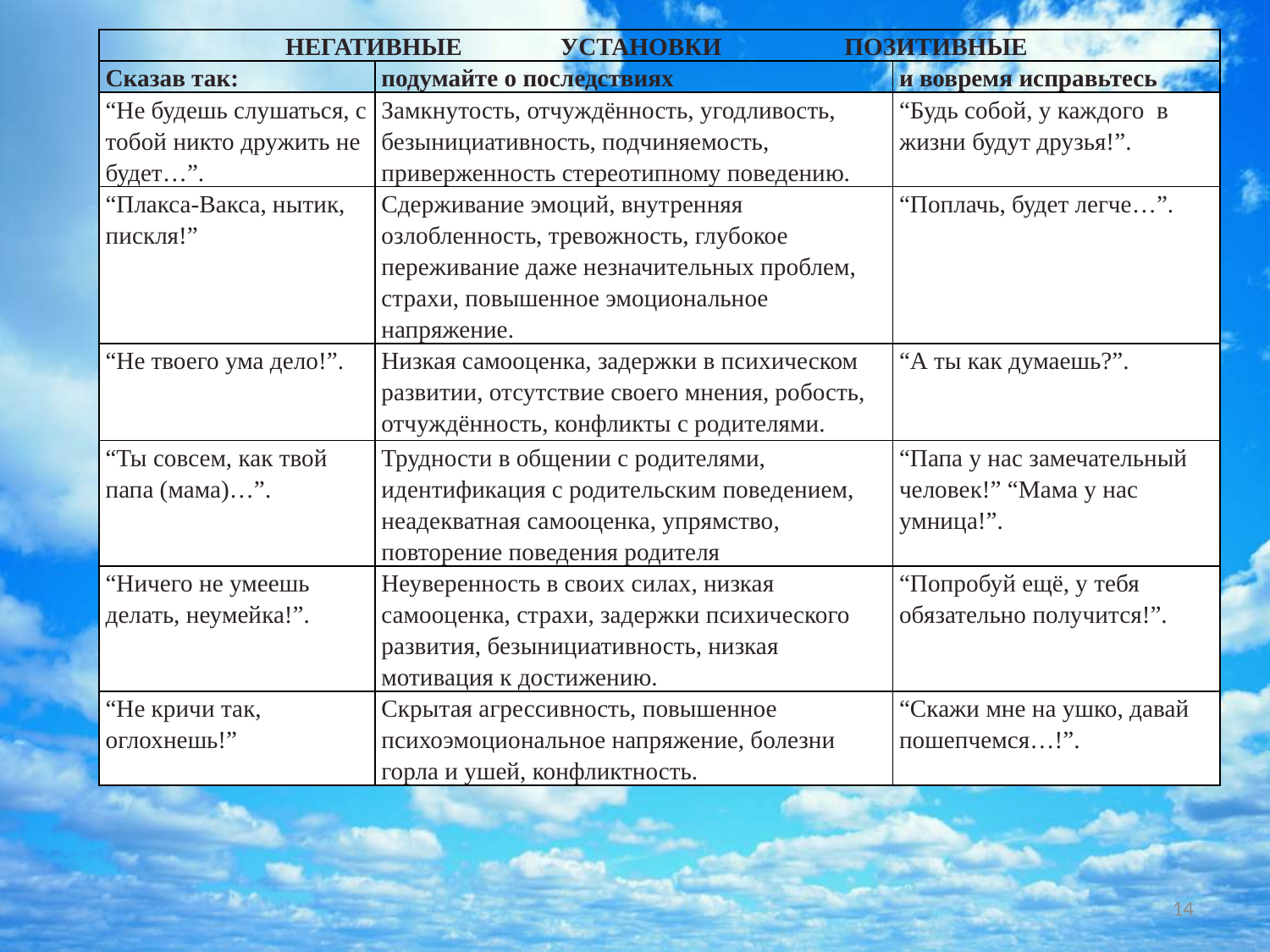

| НЕГАТИВНЫЕ                УСТАНОВКИ                    ПОЗИТИВНЫЕ |  |  |
| --- | --- | --- |
| Сказав так: | подумайте о последствиях | и вовремя исправьтесь |
| “Не будешь слушаться, с тобой никто дружить не будет…”. | Замкнутость, отчуждённость, угодливость, безынициативность, подчиняемость, приверженность стереотипному поведению. | “Будь собой, у каждого  в жизни будут друзья!”. |
| “Плакса-Вакса, нытик, пискля!” | Сдерживание эмоций, внутренняя озлобленность, тревожность, глубокое переживание даже незначительных проблем, страхи, повышенное эмоциональное напряжение. | “Поплачь, будет легче…”. |
| “Не твоего ума дело!”. | Низкая самооценка, задержки в психическом развитии, отсутствие своего мнения, робость, отчуждённость, конфликты с родителями. | “А ты как думаешь?”. |
| “Ты совсем, как твой папа (мама)…”. | Трудности в общении с родителями, идентификация с родительским поведением, неадекватная самооценка, упрямство, повторение поведения родителя | “Папа у нас замечательный человек!” “Мама у нас умница!”. |
| “Ничего не умеешь делать, неумейка!”. | Неуверенность в своих силах, низкая самооценка, страхи, задержки психического развития, безынициативность, низкая мотивация к достижению. | “Попробуй ещё, у тебя обязательно получится!”. |
| “Не кричи так, оглохнешь!” | Скрытая агрессивность, повышенное психоэмоциональное напряжение, болезни горла и ушей, конфликтность. | “Скажи мне на ушко, давай пошепчемся…!”. |
14